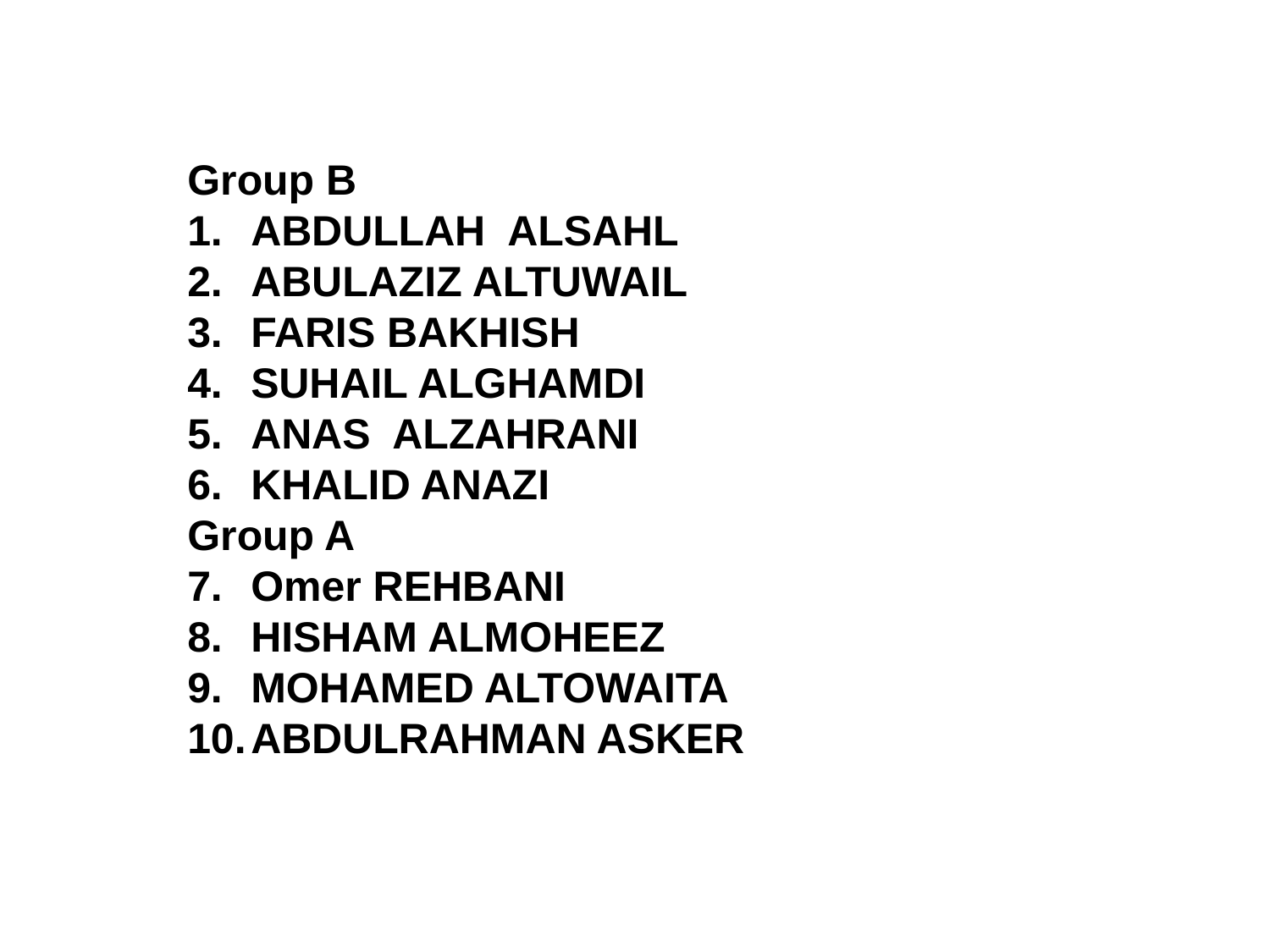

Group B
ABDULLAH  ALSAHL
ABULAZIZ ALTUWAIL
FARIS BAKHISH
SUHAIL ALGHAMDI
ANAS  ALZAHRANI
KHALID ANAZI
Group A
Omer REHBANI
HISHAM ALMOHEEZ
MOHAMED ALTOWAITA
ABDULRAHMAN ASKER